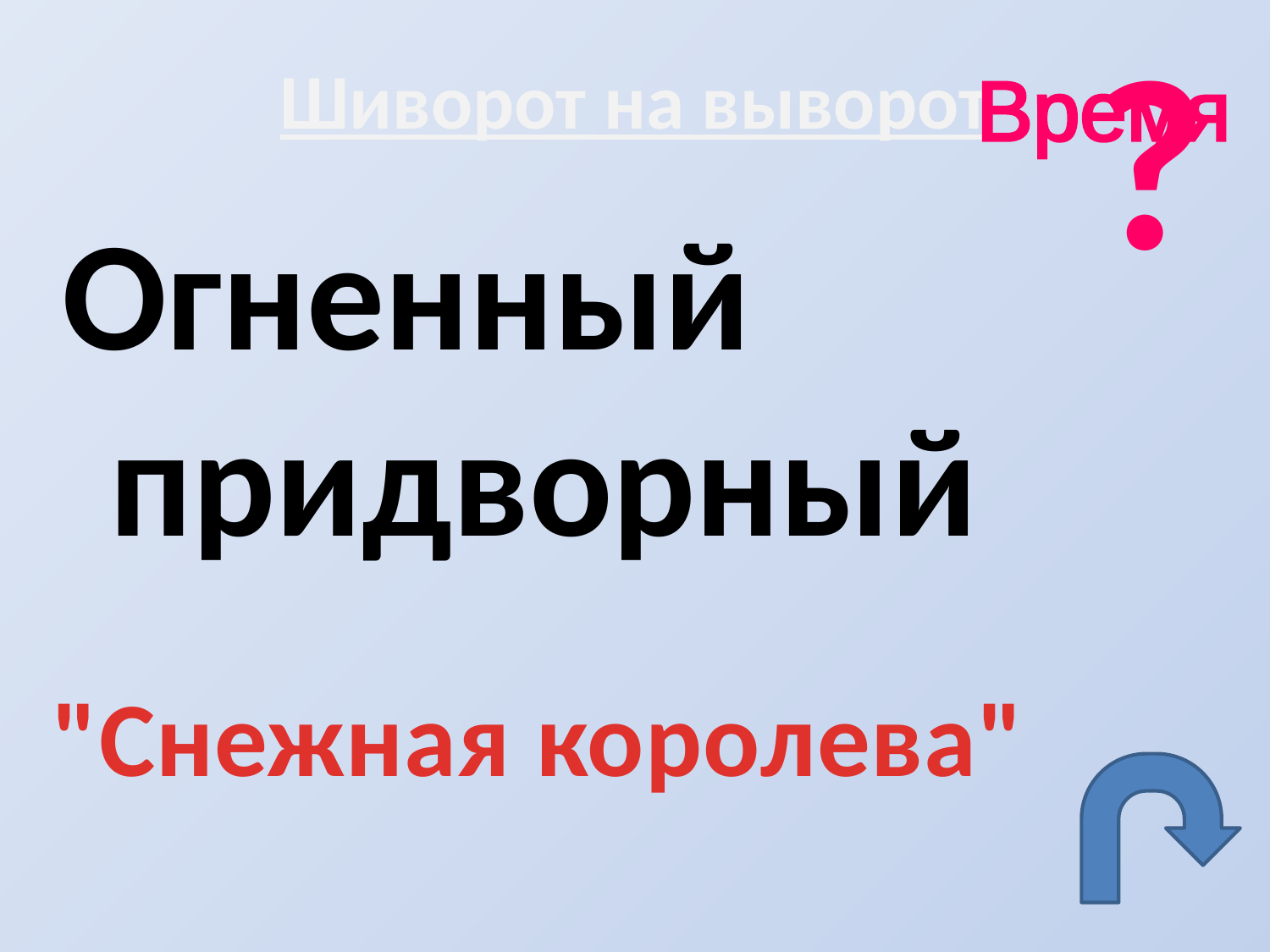

?
# Шиворот на выворот
Время
Огненный придворный
"Снежная королева"